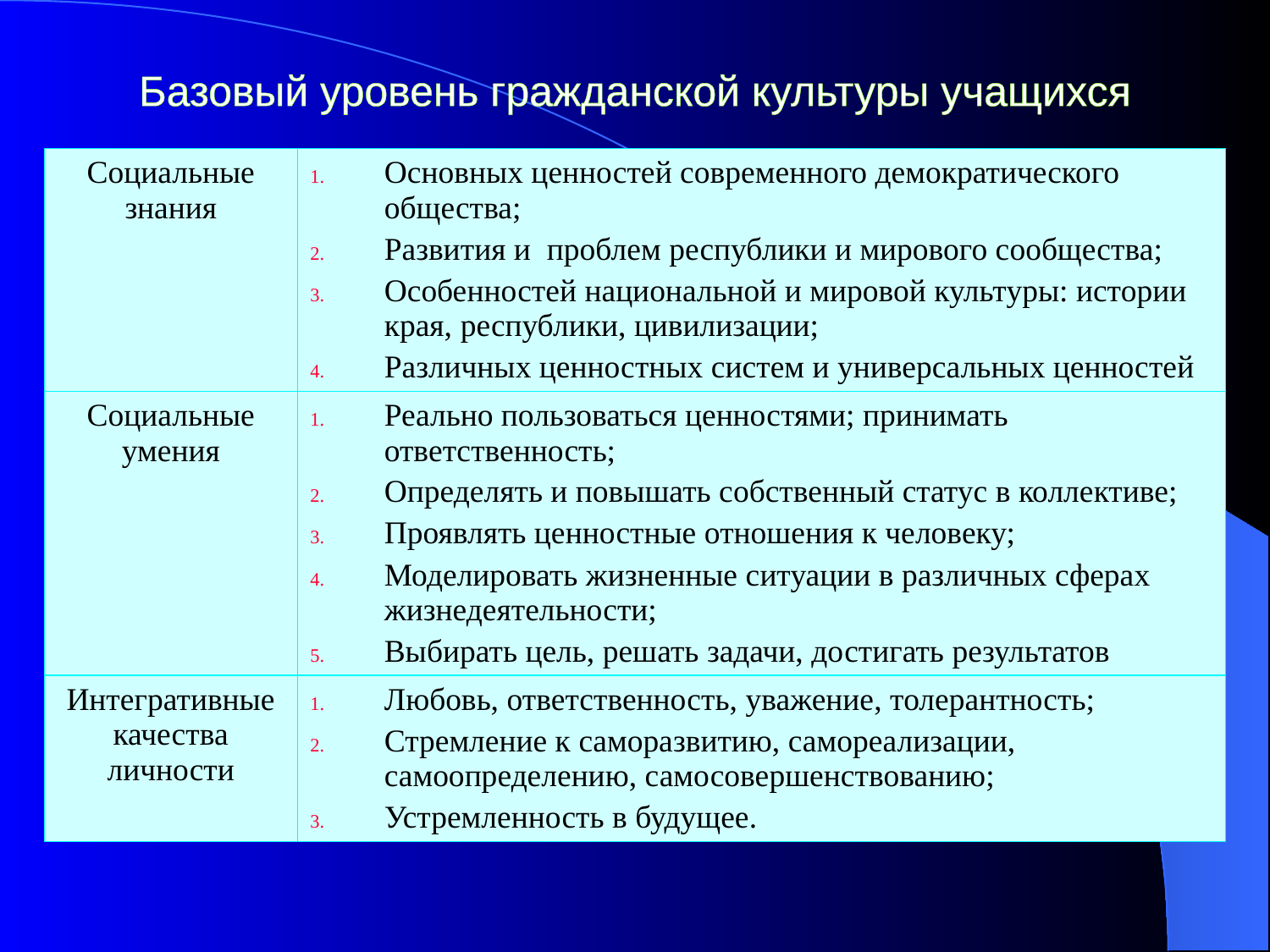

# Базовый уровень гражданской культуры учащихся
| Социальные знания | Основных ценностей современного демократического общества; Развития и проблем республики и мирового сообщества; Особенностей национальной и мировой культуры: истории края, республики, цивилизации; Различных ценностных систем и универсальных ценностей |
| --- | --- |
| Социальные умения | Реально пользоваться ценностями; принимать ответственность; Определять и повышать собственный статус в коллективе; Проявлять ценностные отношения к человеку; Моделировать жизненные ситуации в различных сферах жизнедеятельности; Выбирать цель, решать задачи, достигать результатов |
| Интегративные качества личности | Любовь, ответственность, уважение, толерантность; Стремление к саморазвитию, самореализации, самоопределению, самосовершенствованию; Устремленность в будущее. |